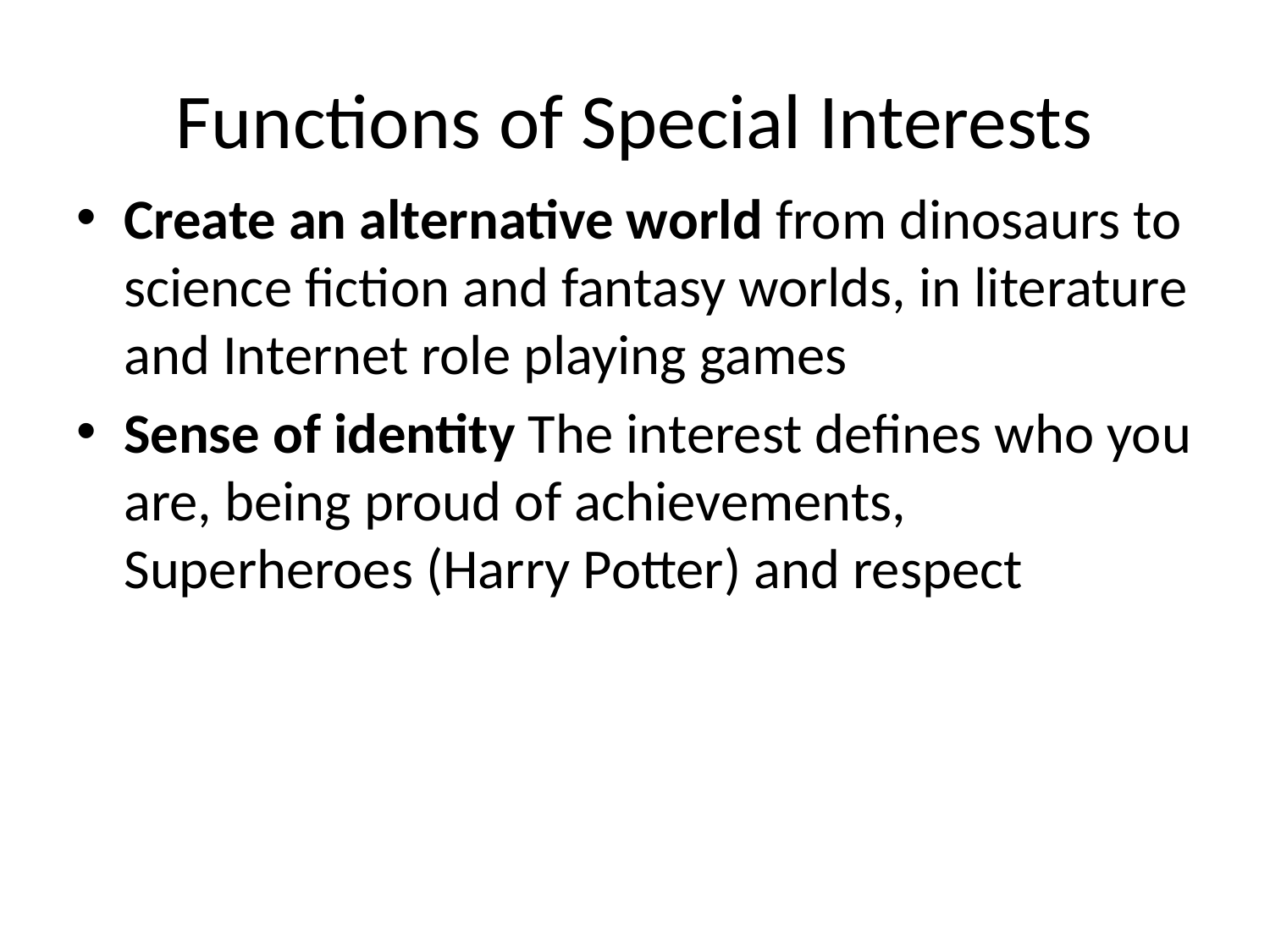

# Functions of Special Interests
Create an alternative world from dinosaurs to science fiction and fantasy worlds, in literature and Internet role playing games
Sense of identity The interest defines who you are, being proud of achievements, Superheroes (Harry Potter) and respect